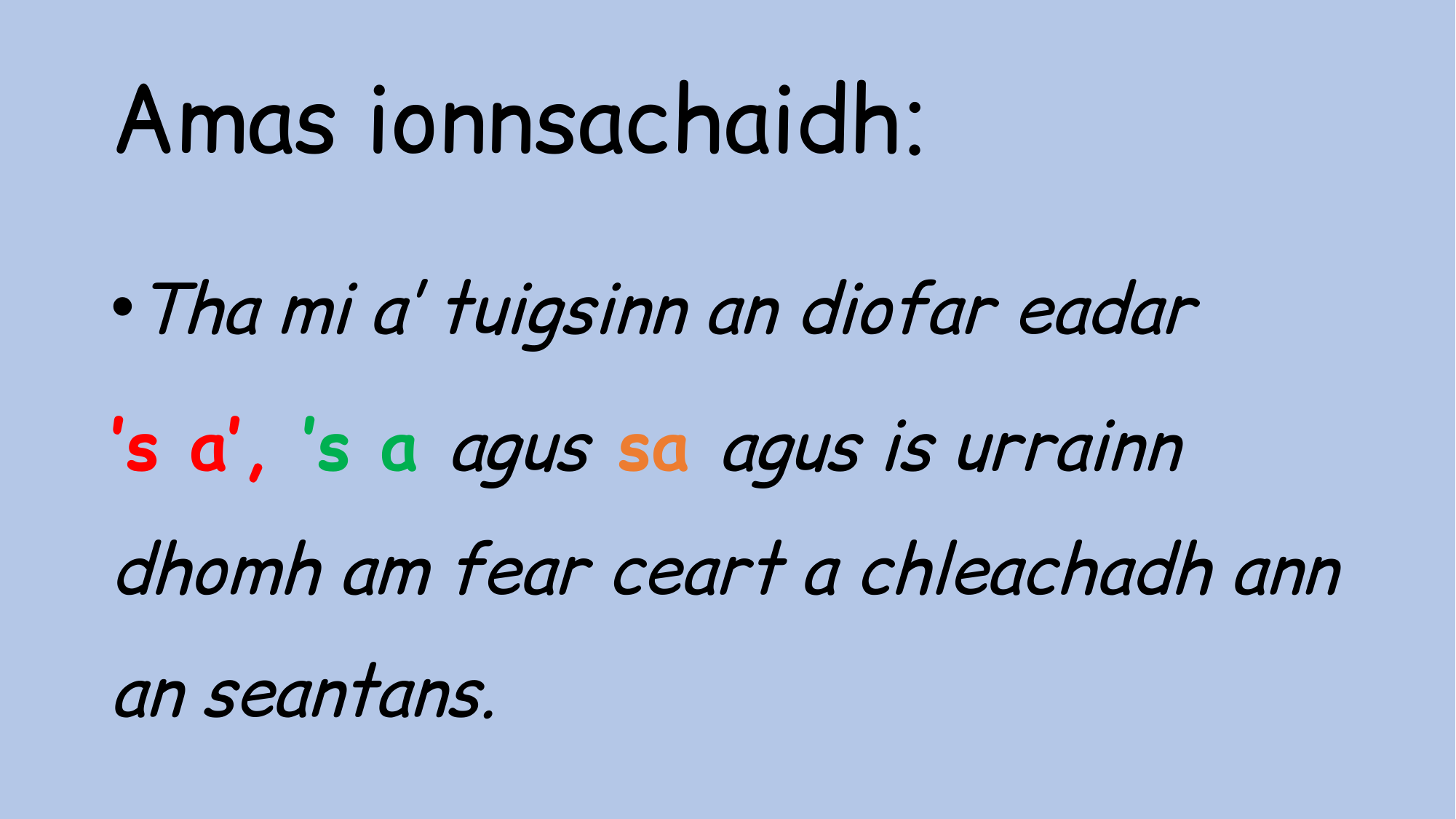

# Amas ionnsachaidh:
Tha mi a’ tuigsinn an diofar eadar
’s a’, ’s a agus sa agus is urrainn dhomh am fear ceart a chleachadh ann an seantans.